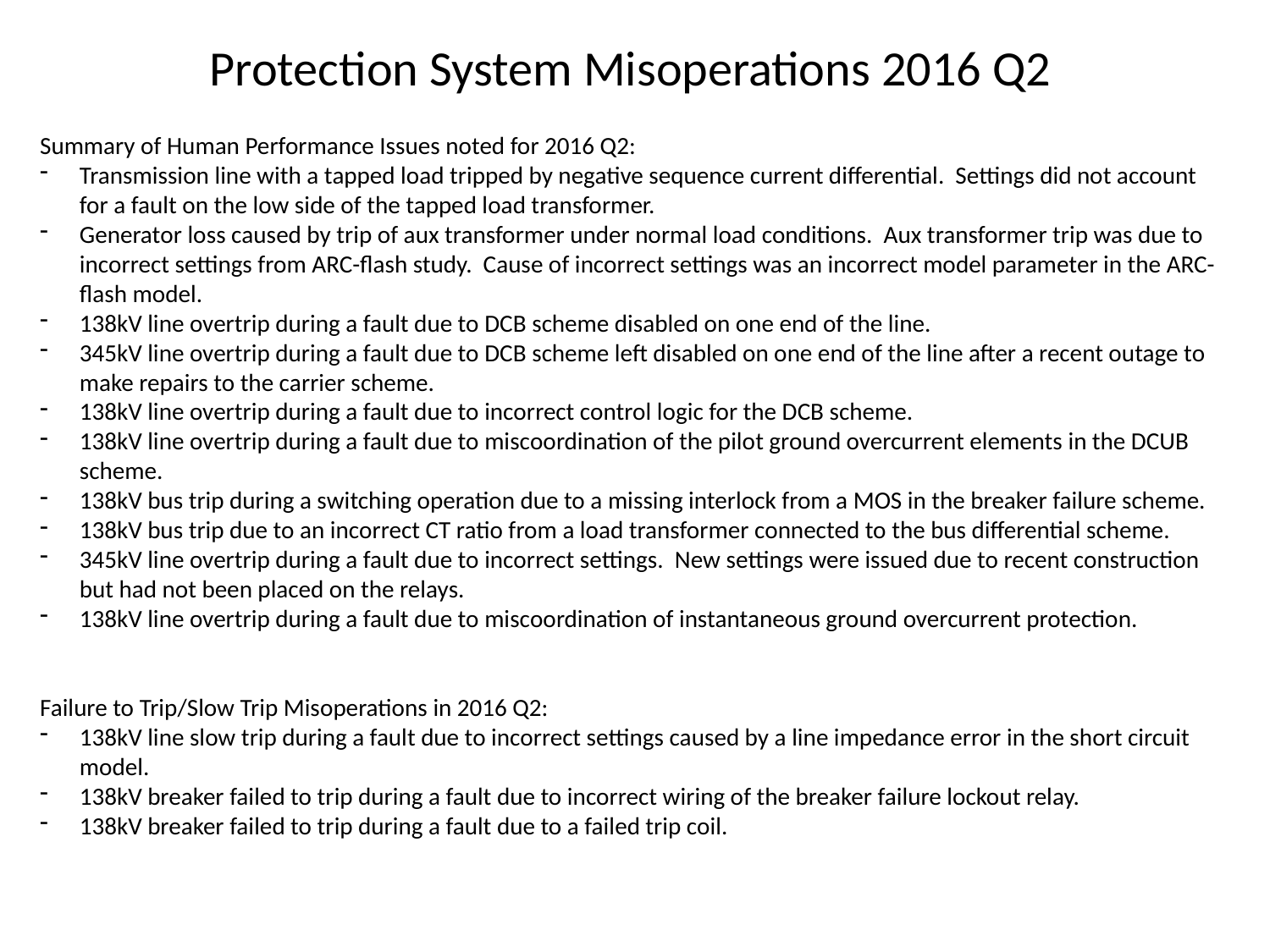

Protection System Misoperations 2016 Q2
Summary of Human Performance Issues noted for 2016 Q2:
Transmission line with a tapped load tripped by negative sequence current differential.  Settings did not account for a fault on the low side of the tapped load transformer.
Generator loss caused by trip of aux transformer under normal load conditions.  Aux transformer trip was due to incorrect settings from ARC-flash study.  Cause of incorrect settings was an incorrect model parameter in the ARC-flash model.
138kV line overtrip during a fault due to DCB scheme disabled on one end of the line.
345kV line overtrip during a fault due to DCB scheme left disabled on one end of the line after a recent outage to make repairs to the carrier scheme.
138kV line overtrip during a fault due to incorrect control logic for the DCB scheme.
138kV line overtrip during a fault due to miscoordination of the pilot ground overcurrent elements in the DCUB scheme.
138kV bus trip during a switching operation due to a missing interlock from a MOS in the breaker failure scheme.
138kV bus trip due to an incorrect CT ratio from a load transformer connected to the bus differential scheme.
345kV line overtrip during a fault due to incorrect settings.  New settings were issued due to recent construction but had not been placed on the relays.
138kV line overtrip during a fault due to miscoordination of instantaneous ground overcurrent protection.

Failure to Trip/Slow Trip Misoperations in 2016 Q2:
138kV line slow trip during a fault due to incorrect settings caused by a line impedance error in the short circuit model.
138kV breaker failed to trip during a fault due to incorrect wiring of the breaker failure lockout relay.
138kV breaker failed to trip during a fault due to a failed trip coil.